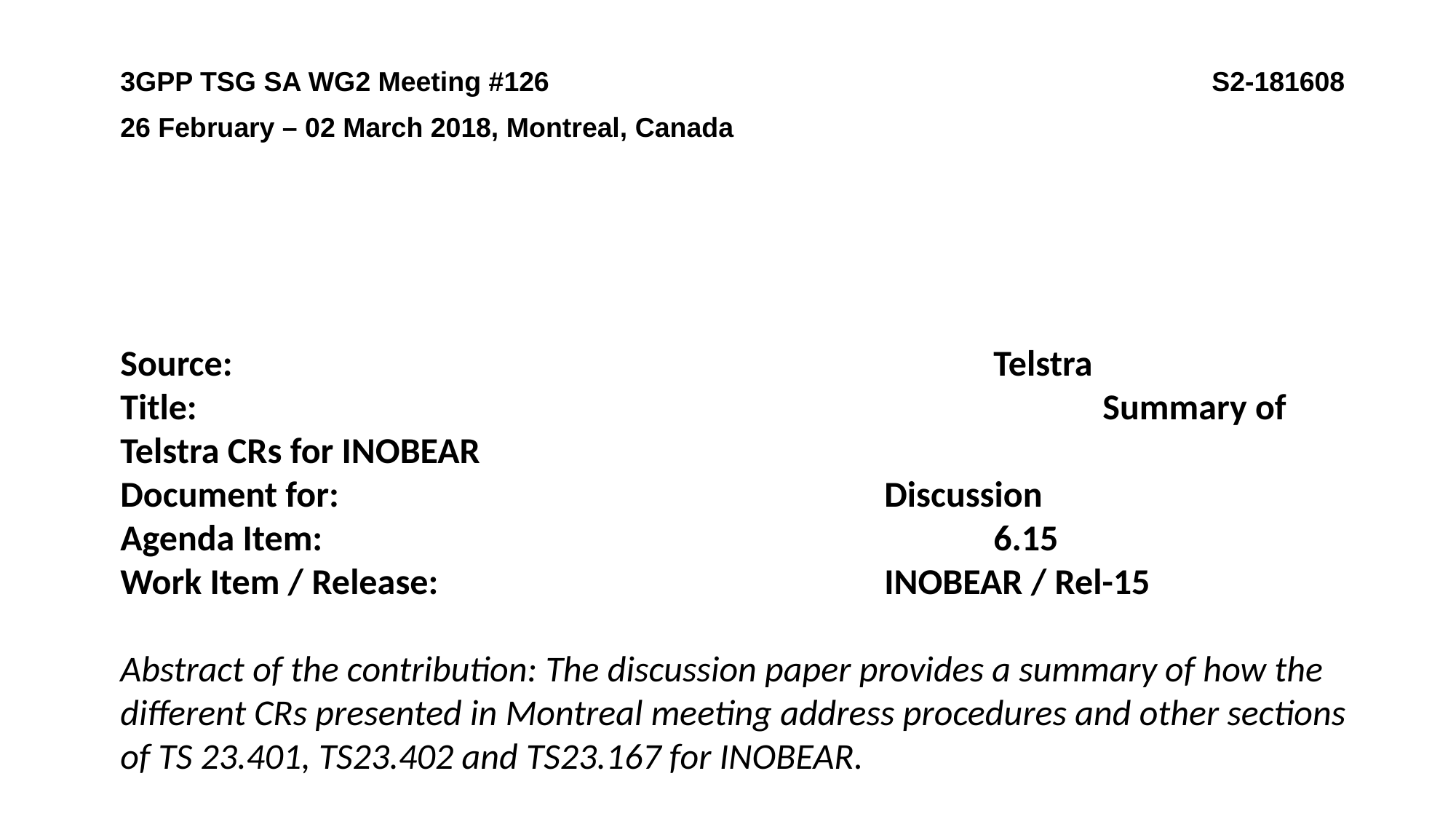

3GPP TSG SA WG2 Meeting #126					S2-181608
26 February – 02 March 2018, Montreal, Canada

Source:			Telstra
Title:				Summary of Telstra CRs for INOBEAR
Document for:		Discussion
Agenda Item:			6.15
Work Item / Release:		INOBEAR / Rel-15

Abstract of the contribution: The discussion paper provides a summary of how the different CRs presented in Montreal meeting address procedures and other sections of TS 23.401, TS23.402 and TS23.167 for INOBEAR.